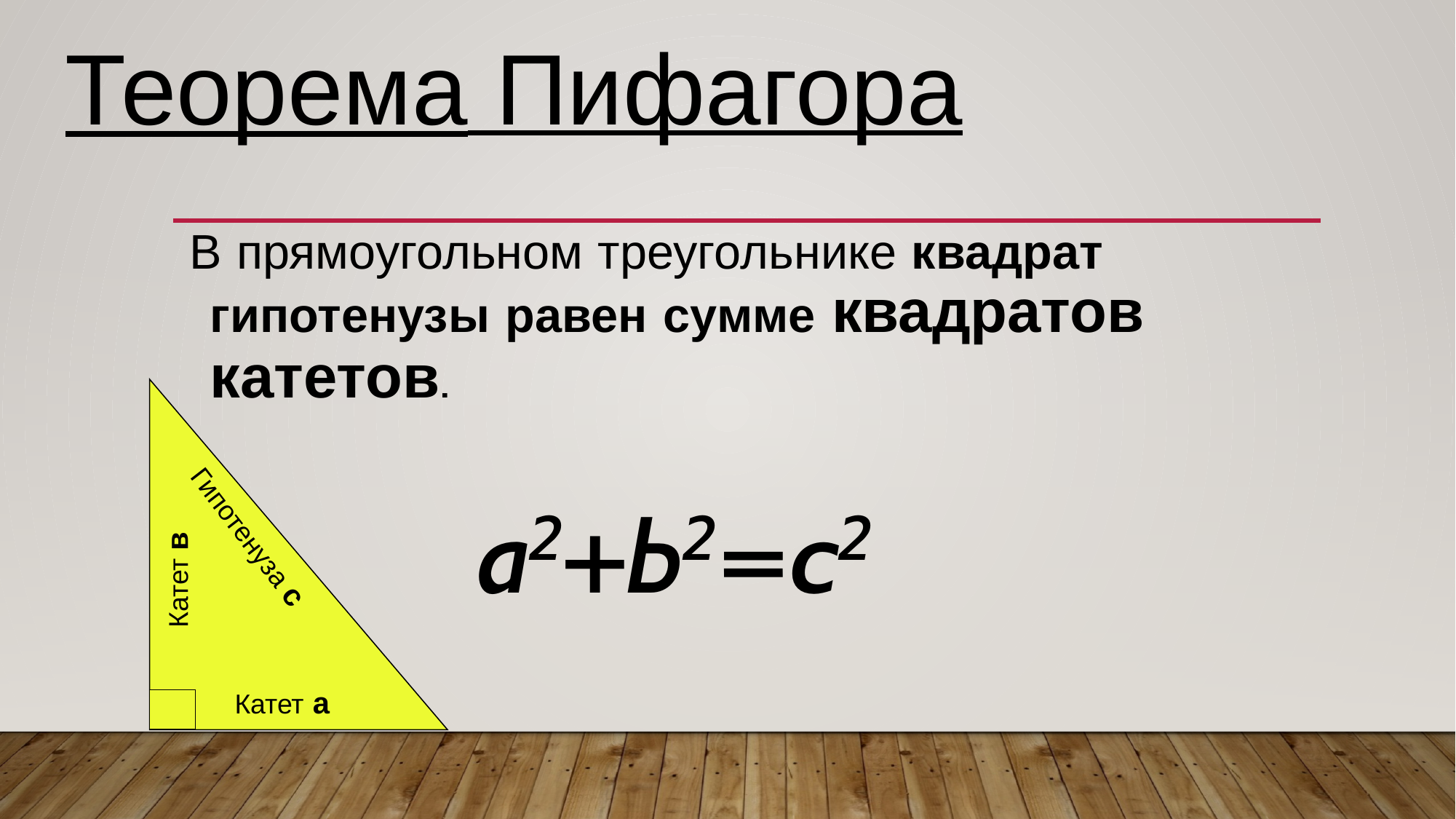

Теорема Пифагора
В прямоугольном треугольнике квадрат гипотенузы равен сумме квадратов катетов.

a2+b2=c2
Гипотенуза с
Катет в
Катет а